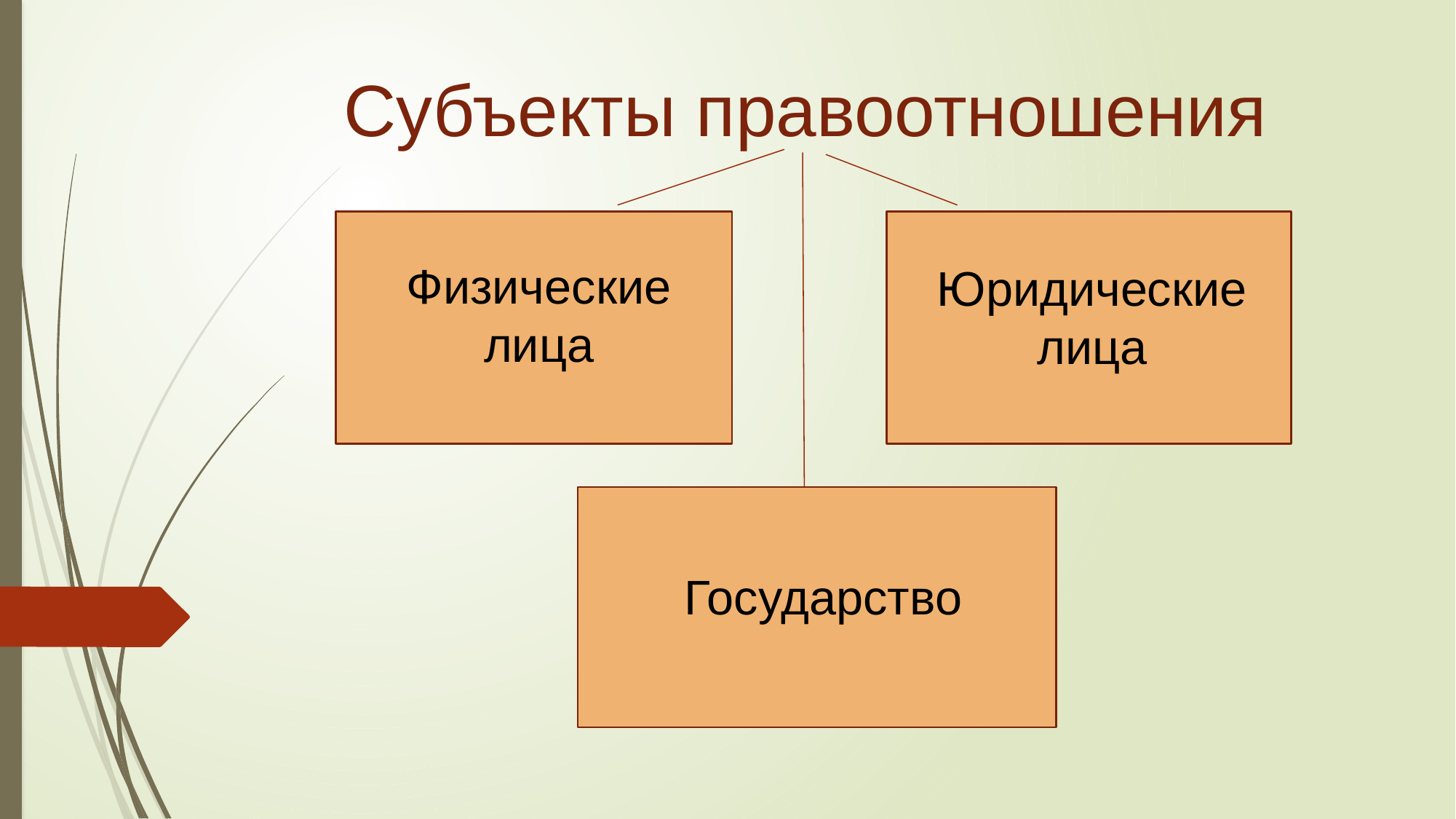

# Субъекты правоотношения

Физические лица
Юридические лица

Государство